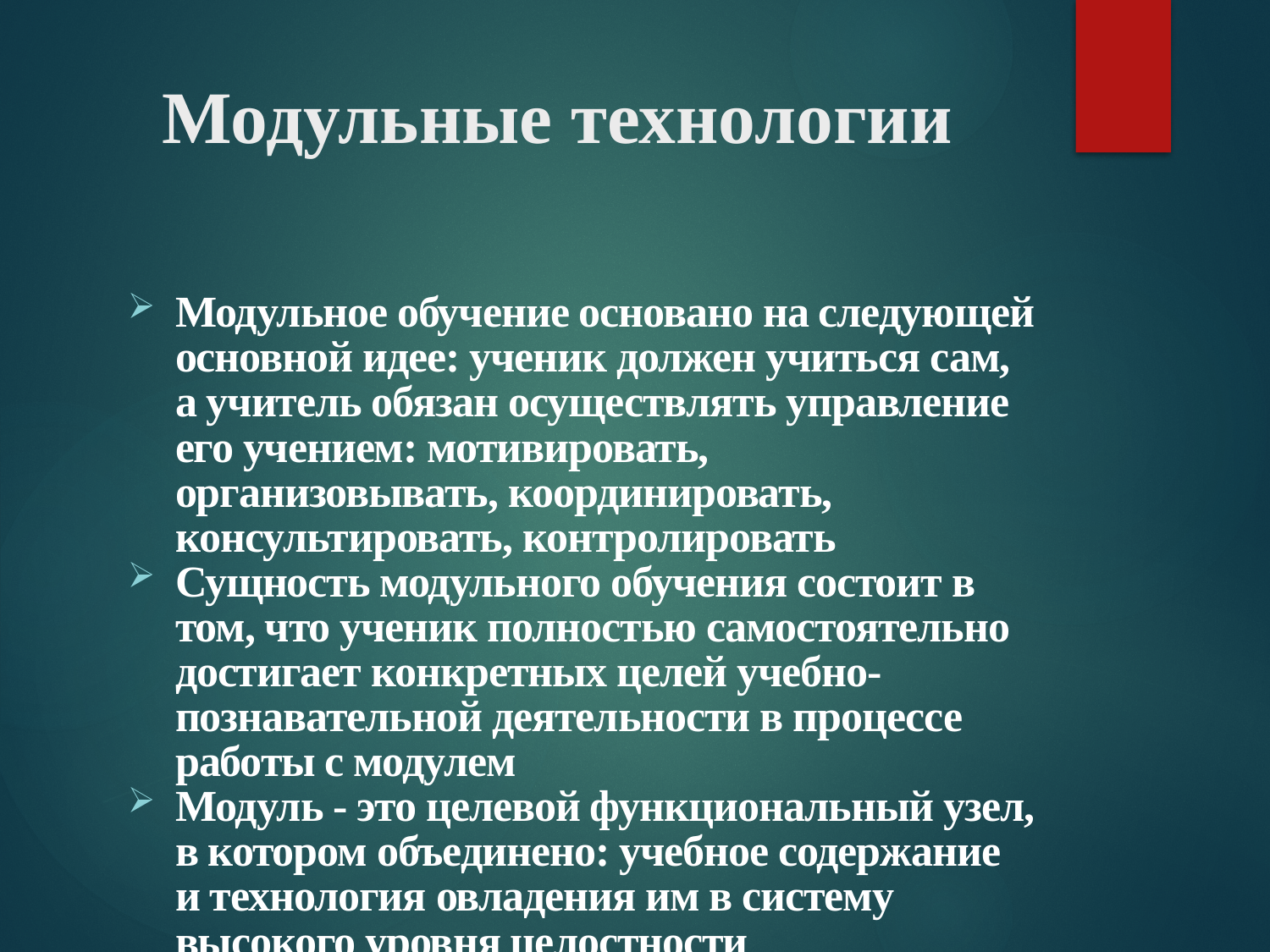

# Модульные технологии
Модульное обучение основано на следующей основной идее: ученик должен учиться сам, а учитель обязан осуществлять управление его учением: мотивировать, организовывать, координировать, консультировать, контролировать
Сущность модульного обучения состоит в том, что ученик полностью самостоятельно достигает конкретных целей учебно-познавательной деятельности в процессе работы с модулем
Модуль - это целевой функциональный узел, в котором объединено: учебное содержание и технология овладения им в систему высокого уровня целостности